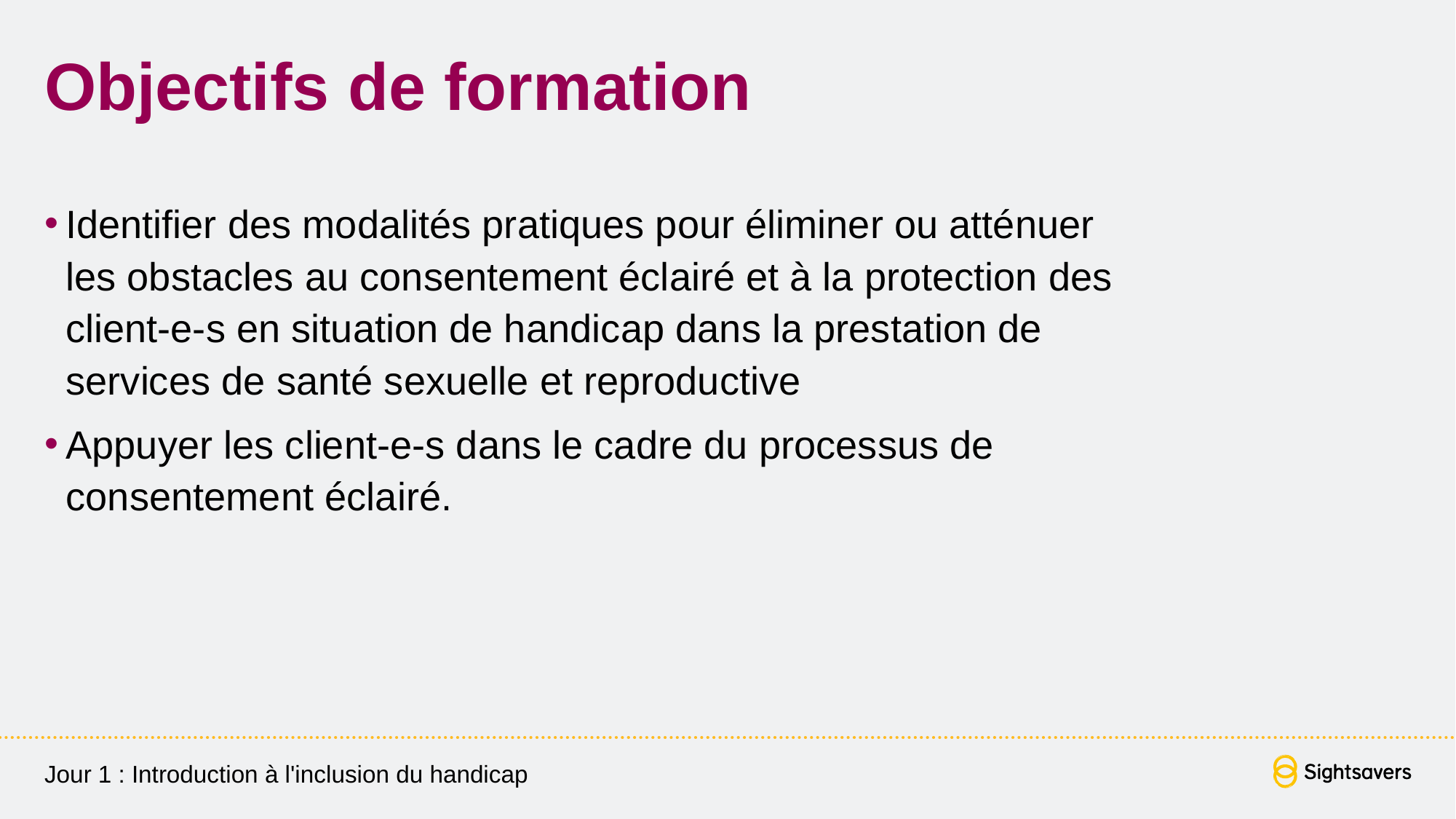

# Objectifs de formation
Identifier des modalités pratiques pour éliminer ou atténuer les obstacles au consentement éclairé et à la protection des client-e-s en situation de handicap dans la prestation de services de santé sexuelle et reproductive
Appuyer les client-e-s dans le cadre du processus de consentement éclairé.
Jour 1 : Introduction à l'inclusion du handicap